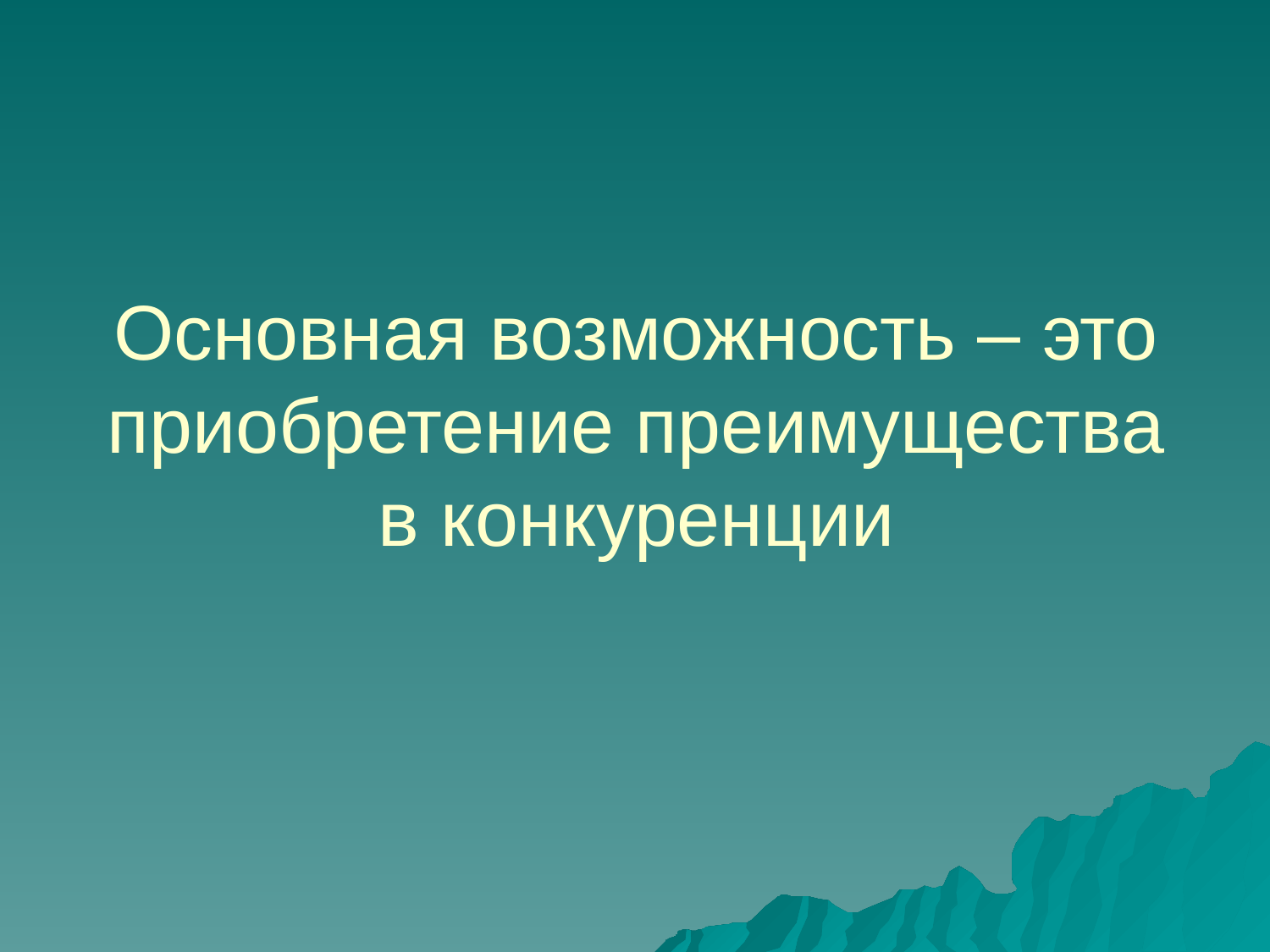

Основная возможность – это приобретение преимущества в конкуренции